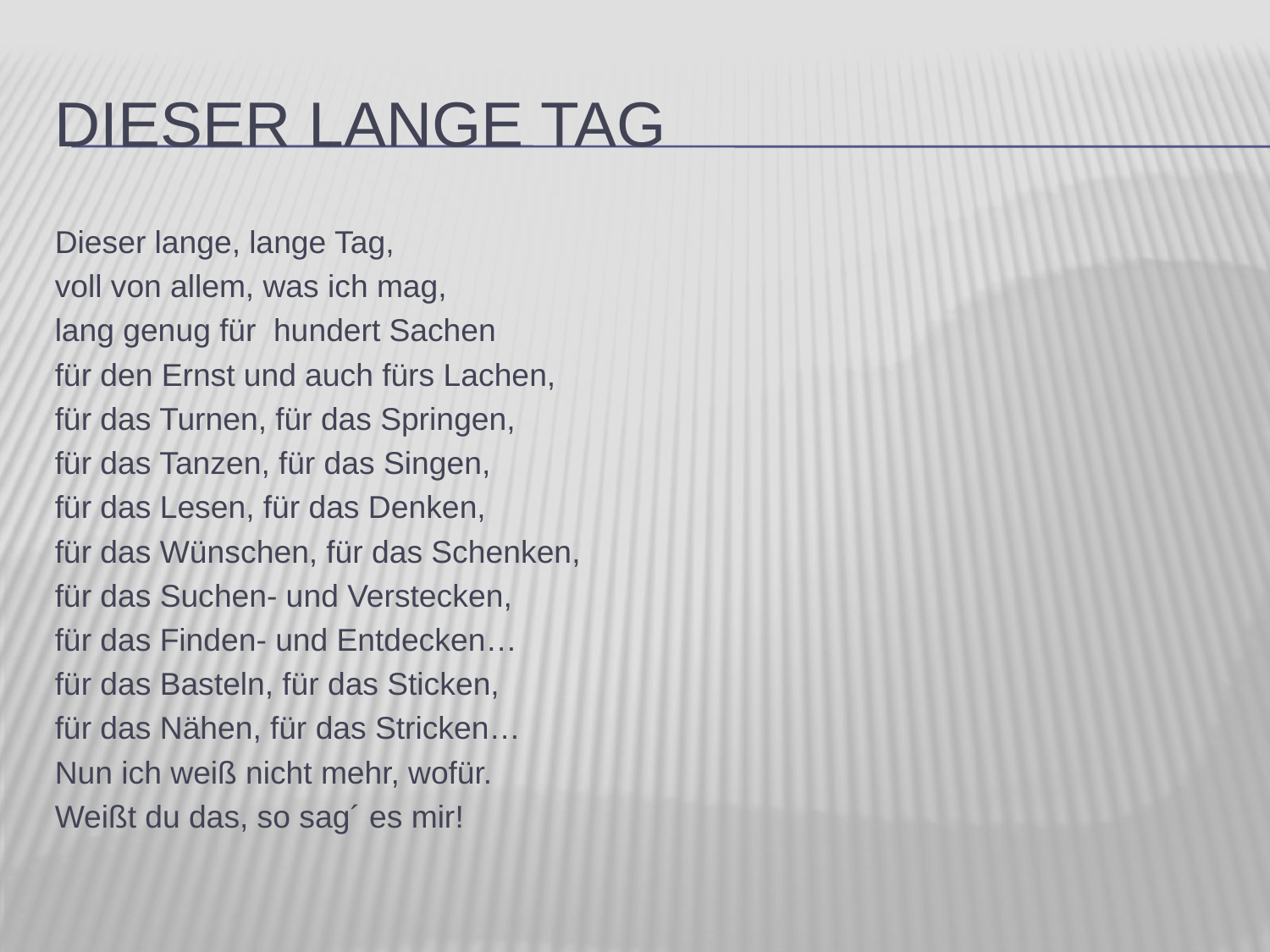

# Dieser lange tag
Dieser lange, lange Tag,
voll von allem, was ich mag,
lang genug für  hundert Sachen
für den Ernst und auch fürs Lachen,
für das Turnen, für das Springen,
für das Tanzen, für das Singen,
für das Lesen, für das Denken,
für das Wünschen, für das Schenken,
für das Suchen- und Verstecken,
für das Finden- und Entdecken…
für das Basteln, für das Sticken,
für das Nähen, für das Stricken…
Nun ich weiß nicht mehr, wofür.
Weißt du das, so sag´ es mir!